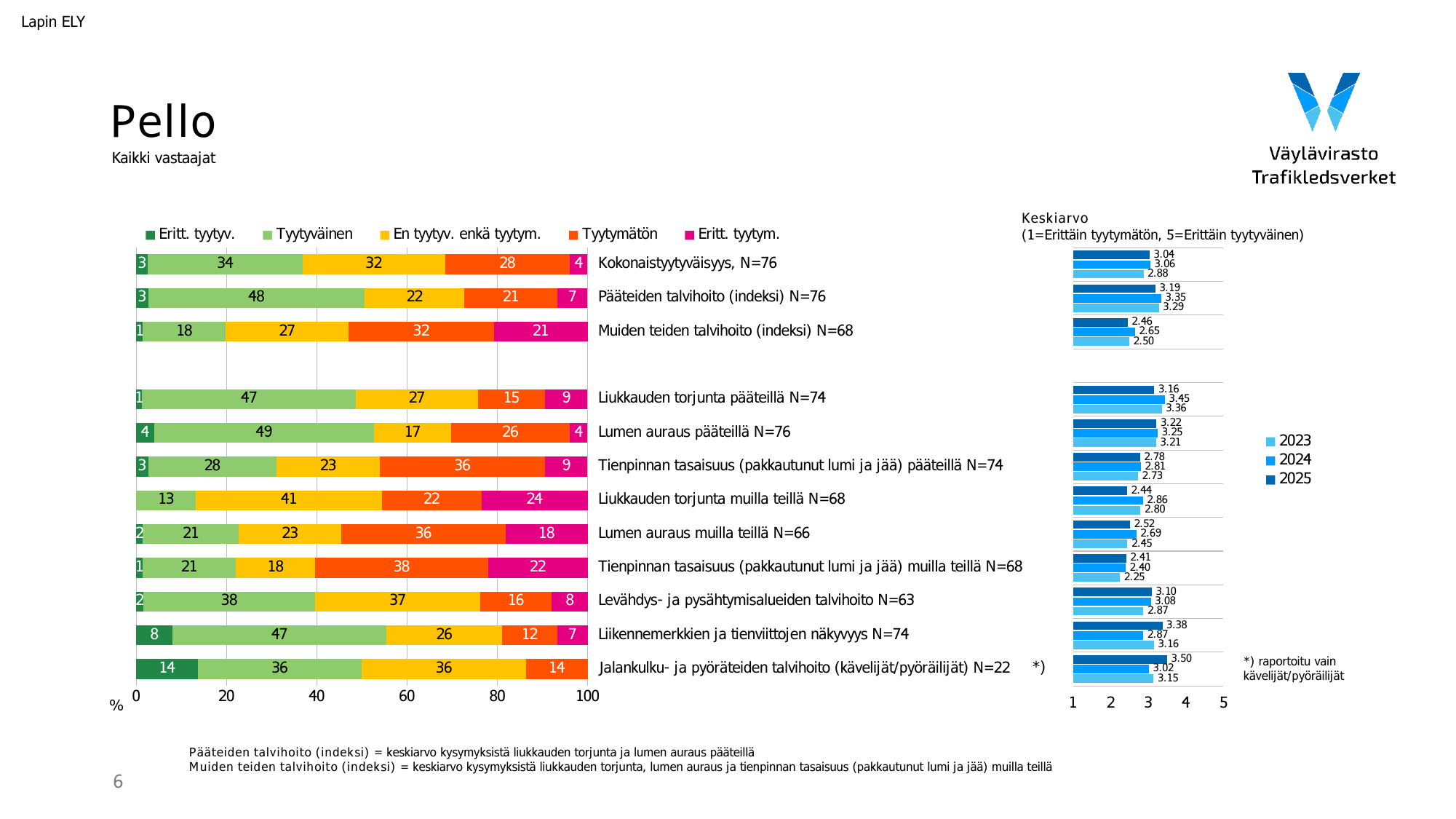

Lapin ELY
# Pello
Kaikki vastaajat
Keskiarvo
(1=Erittäin tyytymätön, 5=Erittäin tyytyväinen)

### Chart

| Category | Eritt. tyytyv. | Tyytyväinen | En tyytyv. enkä tyytym. | Tyytymätön | Eritt. tyytym. |
|---|---|---|---|---|---|
| Kokonaistyytyväisyys, N=76 | 2.631579 | 34.210526 | 31.578947 | 27.631579 | 3.947368 |
| Pääteiden talvihoito (indeksi) N=76 | 2.6493595 | 47.990753999999995 | 22.066145 | 20.590327 | 6.7034135 |
| Muiden teiden talvihoito (indeksi) N=68 | 1.49287 | 18.34521666666667 | 27.183601 | 32.21925133333334 | 21.25668466666667 |
|  | None | None | None | None | None |
| Liukkauden torjunta pääteillä N=74 | 1.351351 | 47.297297 | 27.027027 | 14.864865 | 9.459459 |
| Lumen auraus pääteillä N=76 | 3.947368 | 48.684211 | 17.105263 | 26.315789 | 3.947368 |
| Tienpinnan tasaisuus (pakkautunut lumi ja jää) pääteillä N=74 | 2.702703 | 28.378378 | 22.972973 | 36.486486 | 9.459459 |
| Liukkauden torjunta muilla teillä N=68 | None | 13.235294 | 41.176471 | 22.058824 | 23.529412 |
| Lumen auraus muilla teillä N=66 | 1.515152 | 21.212121 | 22.727273 | 36.363636 | 18.181818 |
| Tienpinnan tasaisuus (pakkautunut lumi ja jää) muilla teillä N=68 | 1.470588 | 20.588235 | 17.647059 | 38.235294 | 22.058824 |
| Levähdys- ja pysähtymisalueiden talvihoito N=63 | 1.587302 | 38.095238 | 36.507937 | 15.873016 | 7.936508 |
| Liikennemerkkien ja tienviittojen näkyvyys N=74 | 8.108108 | 47.297297 | 25.675676 | 12.162162 | 6.756757 |
| Jalankulku- ja pyöräteiden talvihoito (kävelijät/pyöräilijät) N=22 | 13.636364 | 36.363636 | 36.363636 | 13.636364 | None |

### Chart

| Category | 2025 | 2024 | 2023 |
|---|---|---|---|
*) raportoitu vain
kävelijät/pyöräilijät
*)
%
Pääteiden talvihoito (indeksi) = keskiarvo kysymyksistä liukkauden torjunta ja lumen auraus pääteillä
Muiden teiden talvihoito (indeksi) = keskiarvo kysymyksistä liukkauden torjunta, lumen auraus ja tienpinnan tasaisuus (pakkautunut lumi ja jää) muilla teillä

6